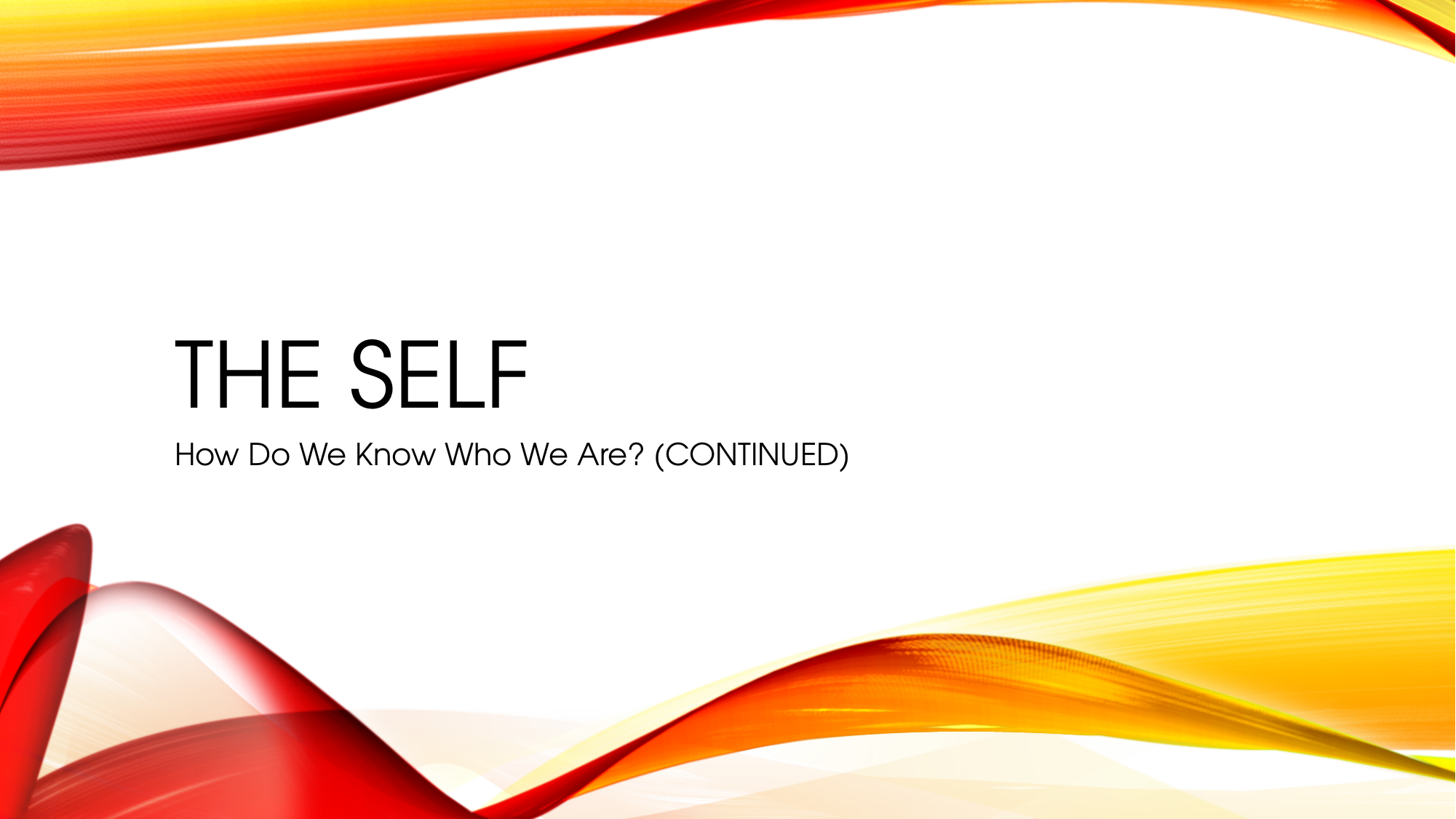

# The Self
How Do We Know Who We Are? (CONTINUED)